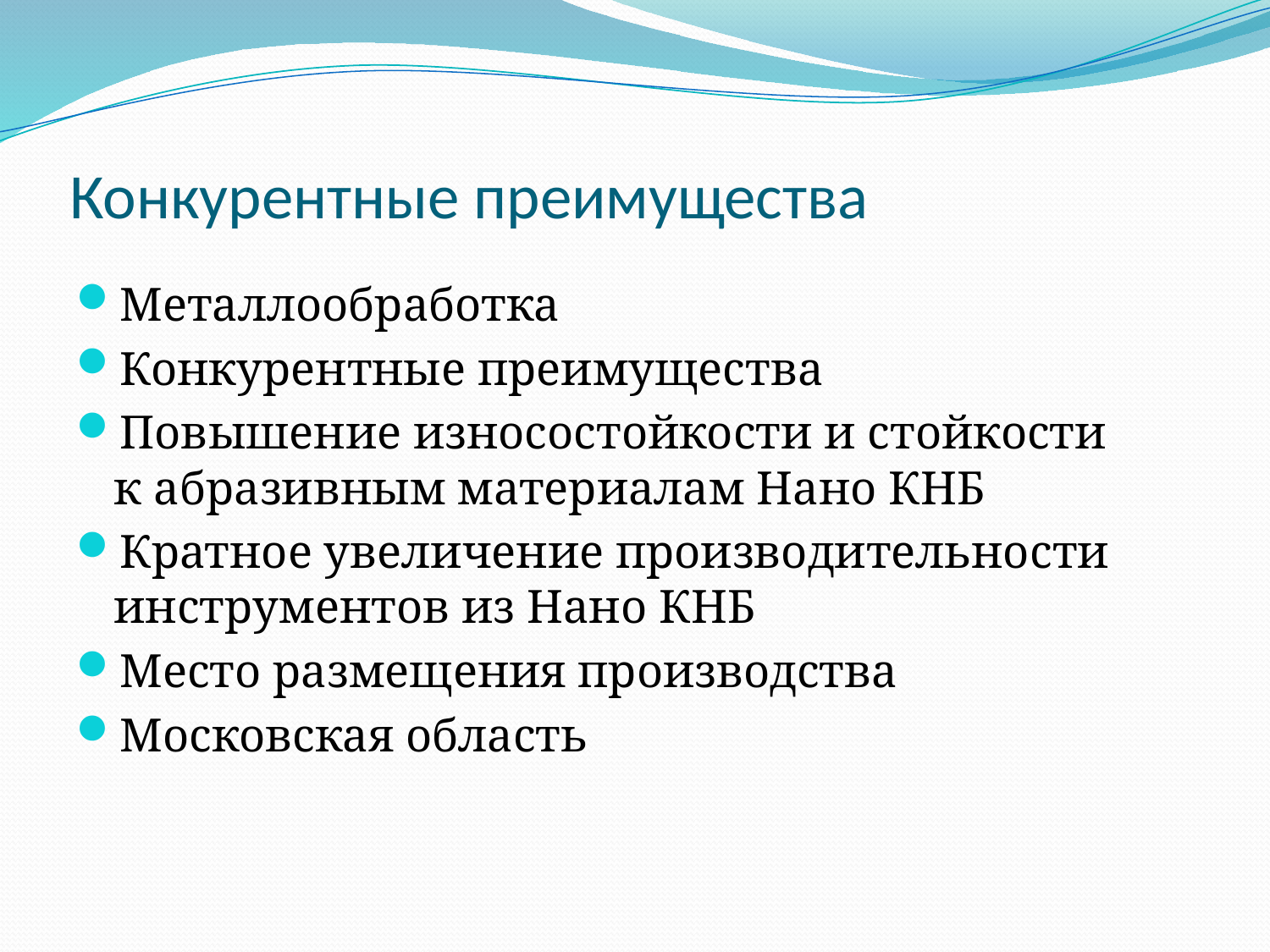

# Конкурентные преимущества
Металлообработка
Конкурентные преимущества
Повышение износостойкости и стойкости к абразивным материалам Нано КНБ
Кратное увеличение производительности инструментов из Нано КНБ
Место размещения производства
Московская область